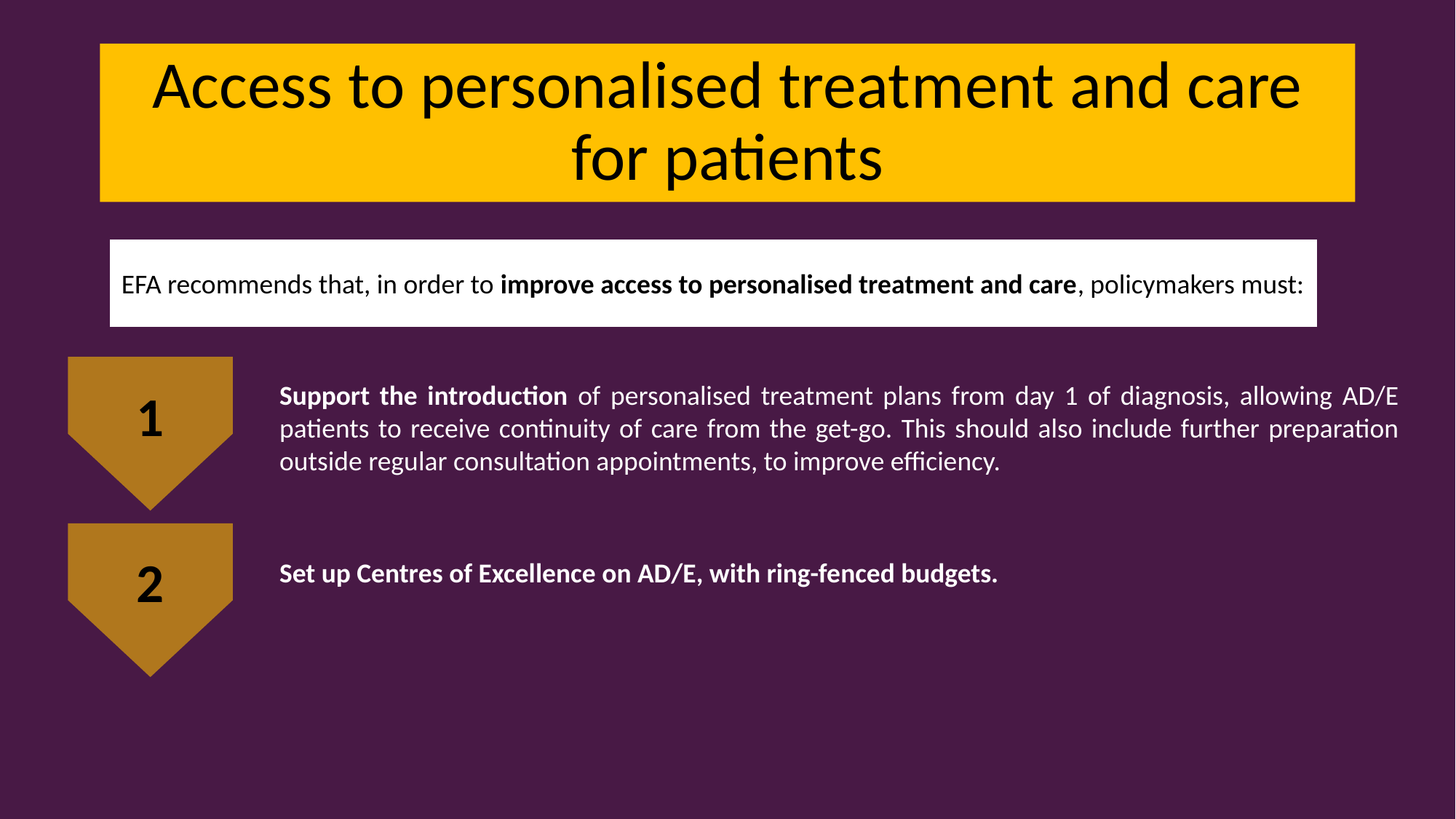

# Access to personalised treatment and care for patients
EFA recommends that, in order to improve access to personalised treatment and care, policymakers must:
1
Support the introduction of personalised treatment plans from day 1 of diagnosis, allowing AD/E patients to receive continuity of care from the get-go. This should also include further preparation outside regular consultation appointments, to improve efficiency.
2
Set up Centres of Excellence on AD/E, with ring-fenced budgets.

21